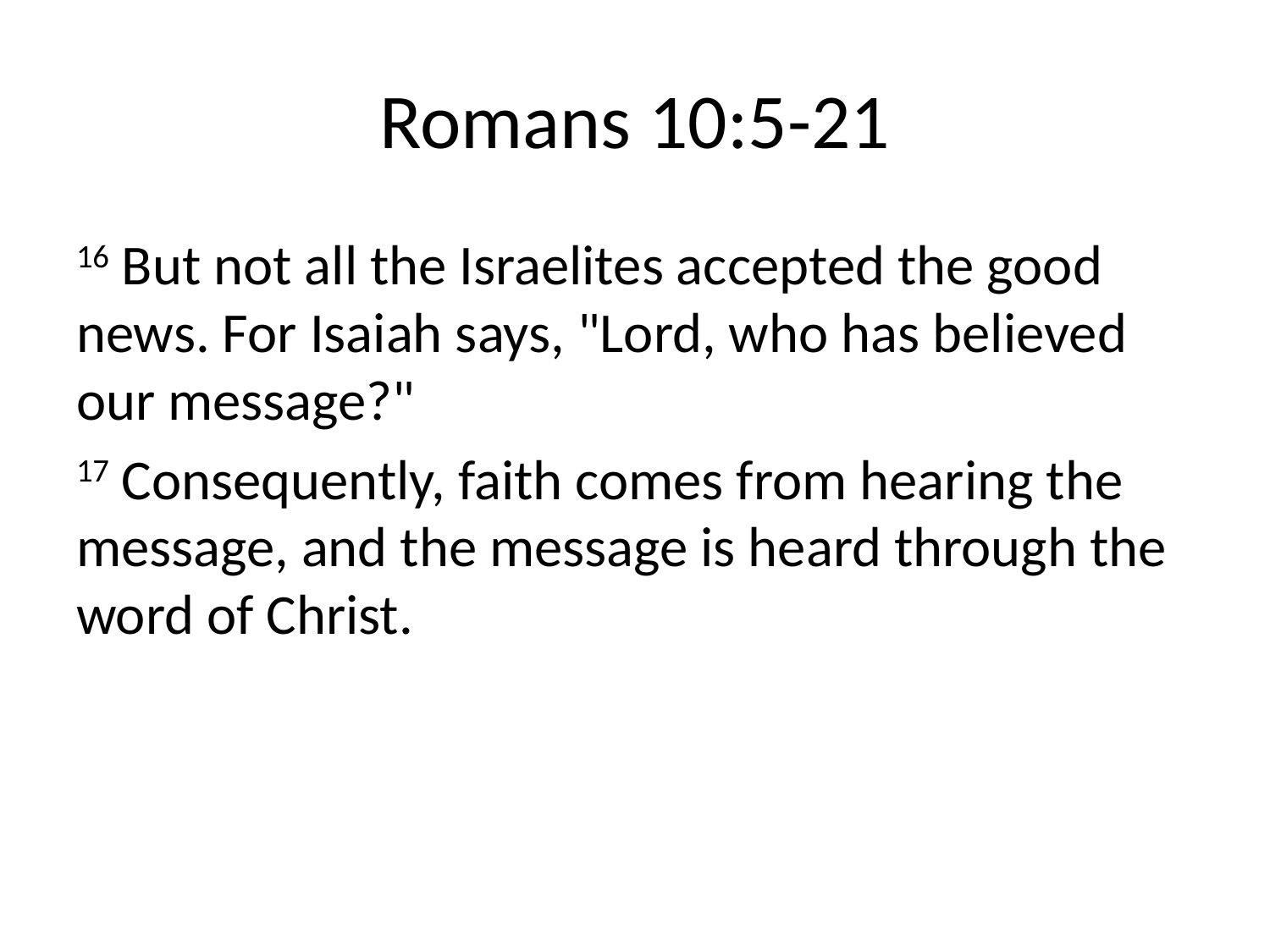

# Romans 10:5-21
16 But not all the Israelites accepted the good news. For Isaiah says, "Lord, who has believed our message?"
17 Consequently, faith comes from hearing the message, and the message is heard through the word of Christ.